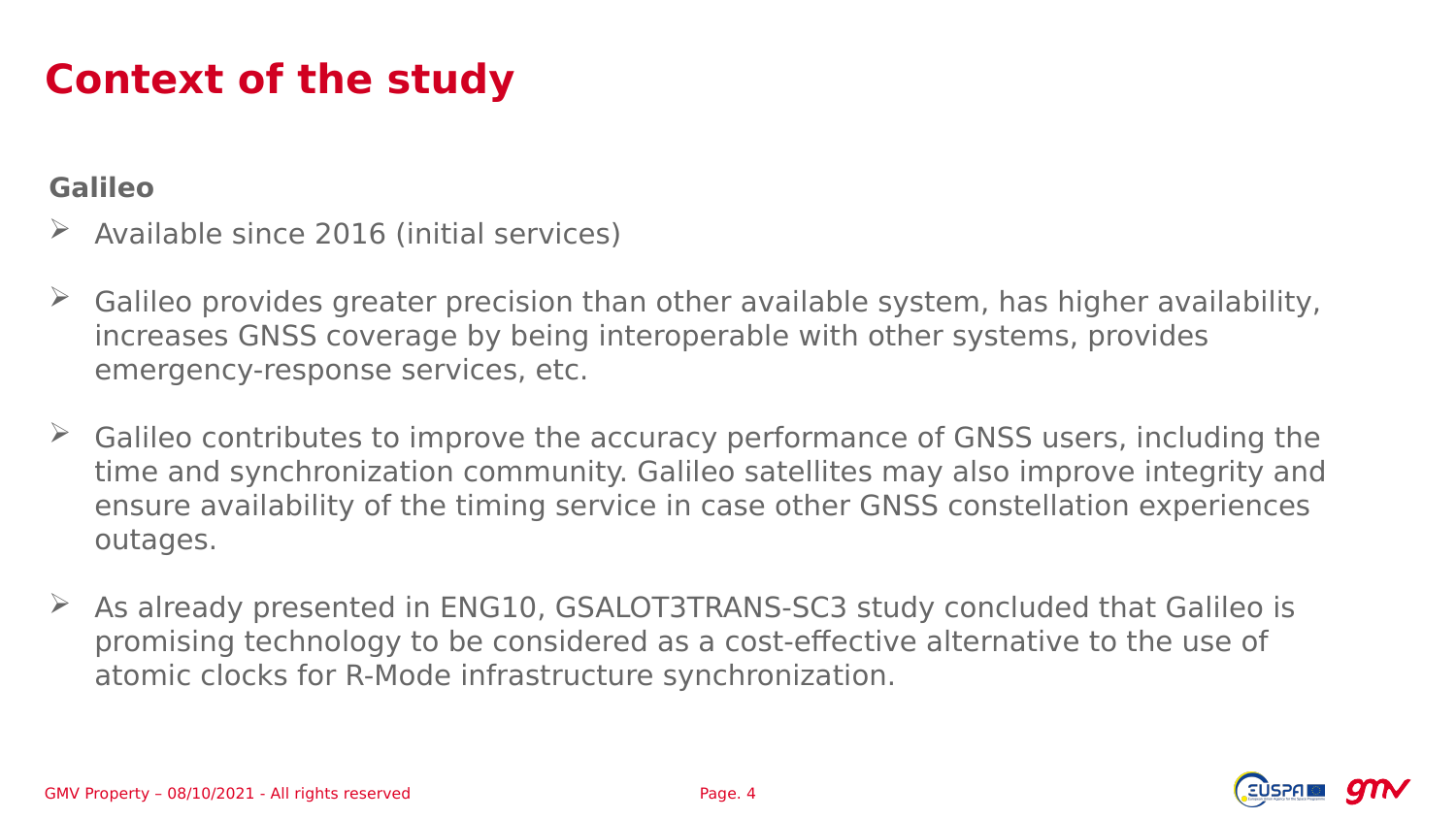

# Context of the study
Galileo
Available since 2016 (initial services)

Galileo provides greater precision than other available system, has higher availability, increases GNSS coverage by being interoperable with other systems, provides emergency-response services, etc.

Galileo contributes to improve the accuracy performance of GNSS users, including the time and synchronization community. Galileo satellites may also improve integrity and ensure availability of the timing service in case other GNSS constellation experiences outages.

As already presented in ENG10, GSALOT3TRANS-SC3 study concluded that Galileo is promising technology to be considered as a cost-effective alternative to the use of atomic clocks for R-Mode infrastructure synchronization.

Page. 4